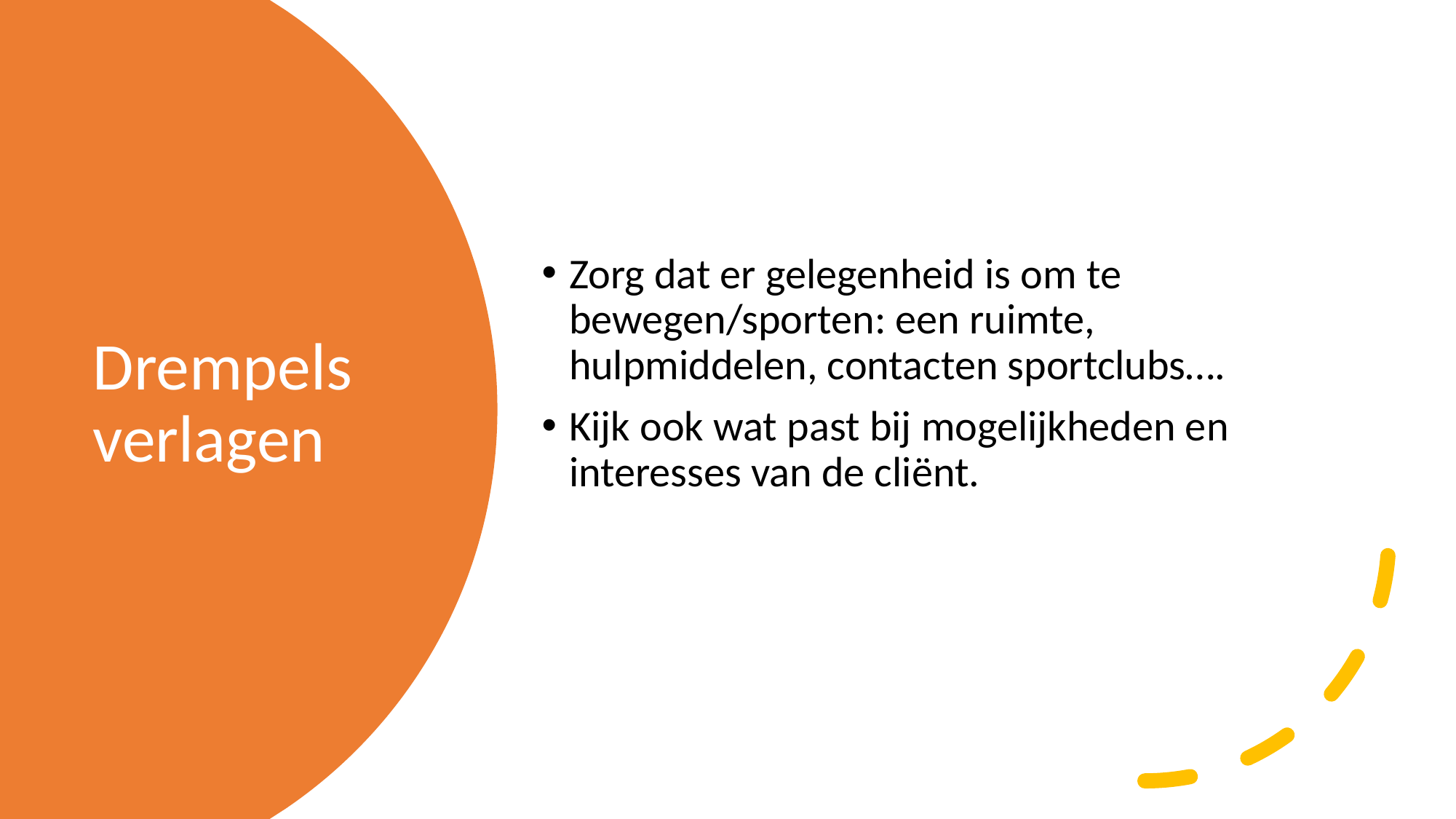

Zorg dat er gelegenheid is om te bewegen/sporten: een ruimte, hulpmiddelen, contacten sportclubs….
Kijk ook wat past bij mogelijkheden en interesses van de cliënt.

# Drempels verlagen